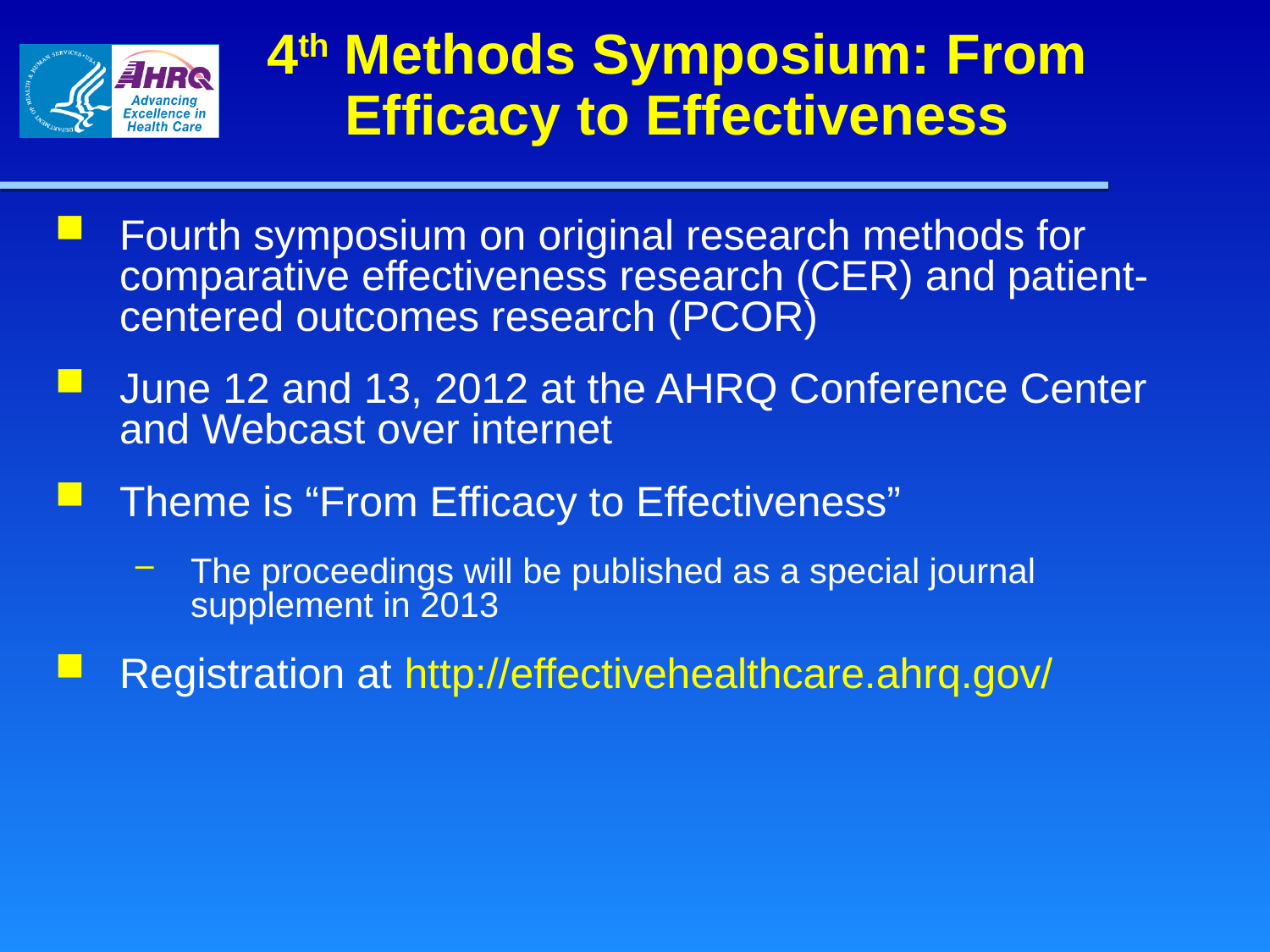

# 4th Methods Symposium: From Efficacy to Effectiveness
Fourth symposium on original research methods for comparative effectiveness research (CER) and patient-centered outcomes research (PCOR)
June 12 and 13, 2012 at the AHRQ Conference Center and Webcast over internet
Theme is “From Efficacy to Effectiveness”
The proceedings will be published as a special journal supplement in 2013
Registration at http://effectivehealthcare.ahrq.gov/